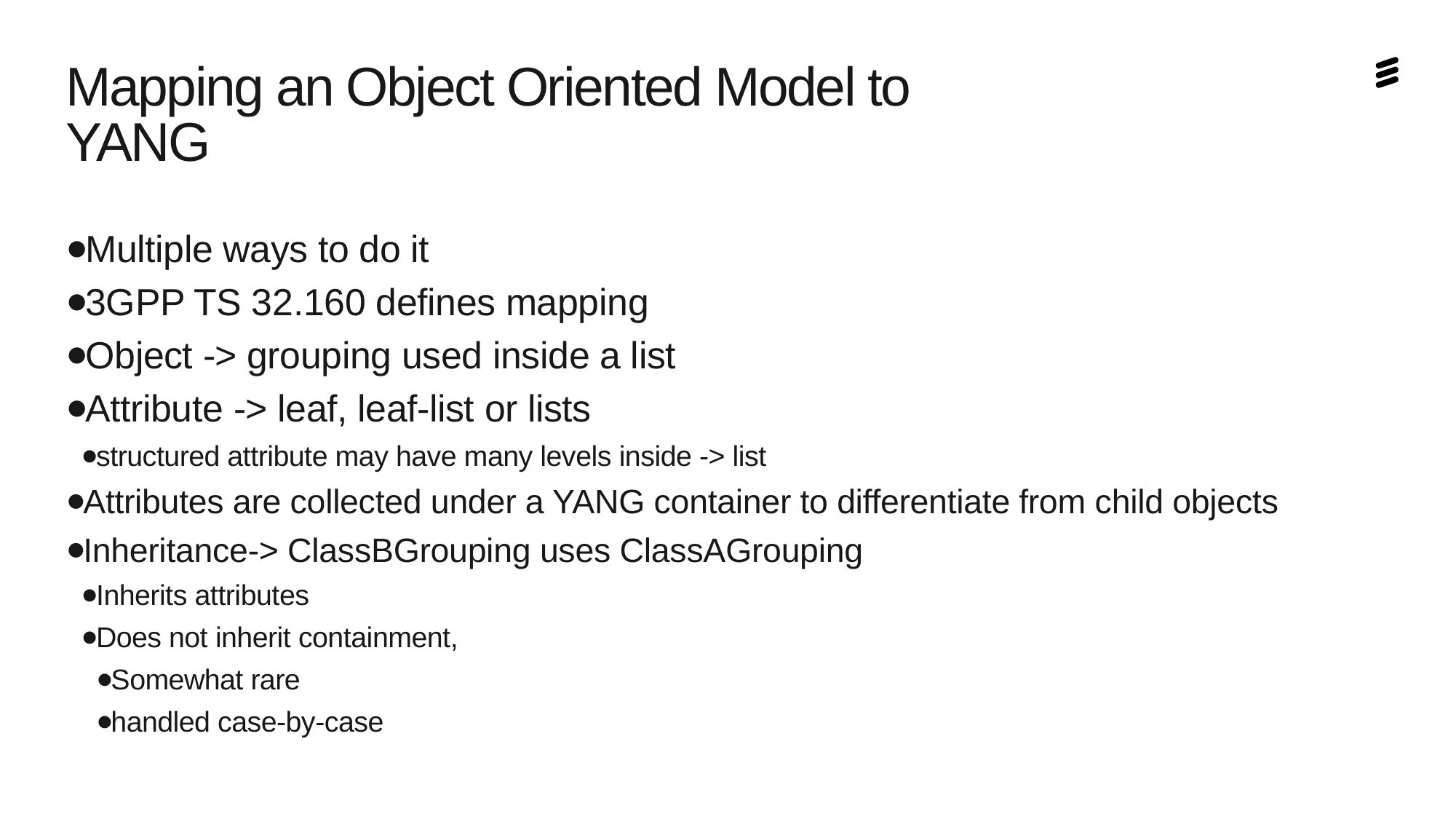

# Mapping an Object Oriented Model to YANG
Multiple ways to do it
3GPP TS 32.160 defines mapping
Object -> grouping used inside a list
Attribute -> leaf, leaf-list or lists
structured attribute may have many levels inside -> list
Attributes are collected under a YANG container to differentiate from child objects
Inheritance-> ClassBGrouping uses ClassAGrouping
Inherits attributes
Does not inherit containment,
Somewhat rare
handled case-by-case